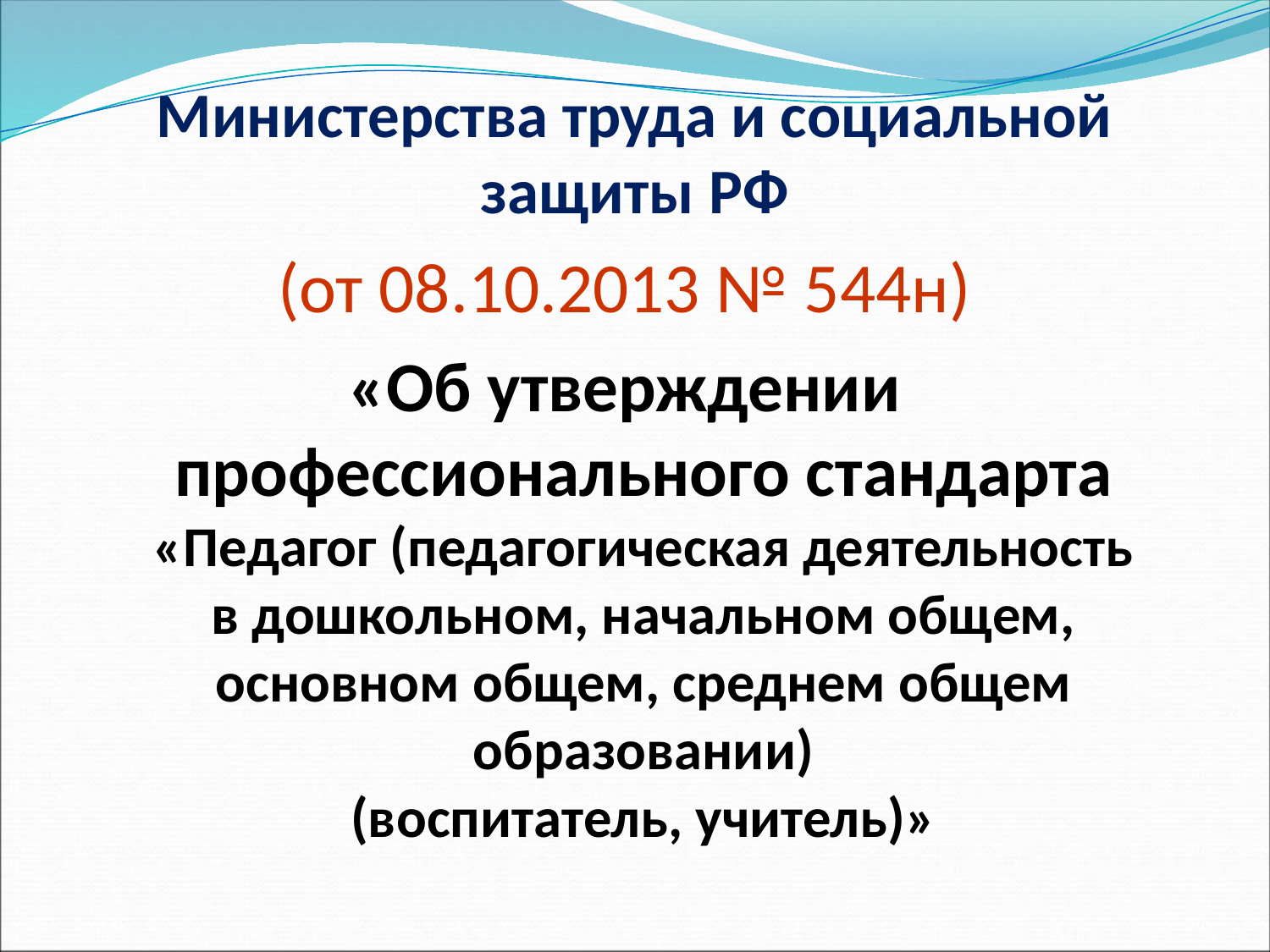

# Министерства труда и социальной защиты РФ
(от 08.10.2013 № 544н)
«Об утверждении профессионального стандарта «Педагог (педагогическая деятельность в дошкольном, начальном общем, основном общем, среднем общем образовании)
(воспитатель, учитель)»